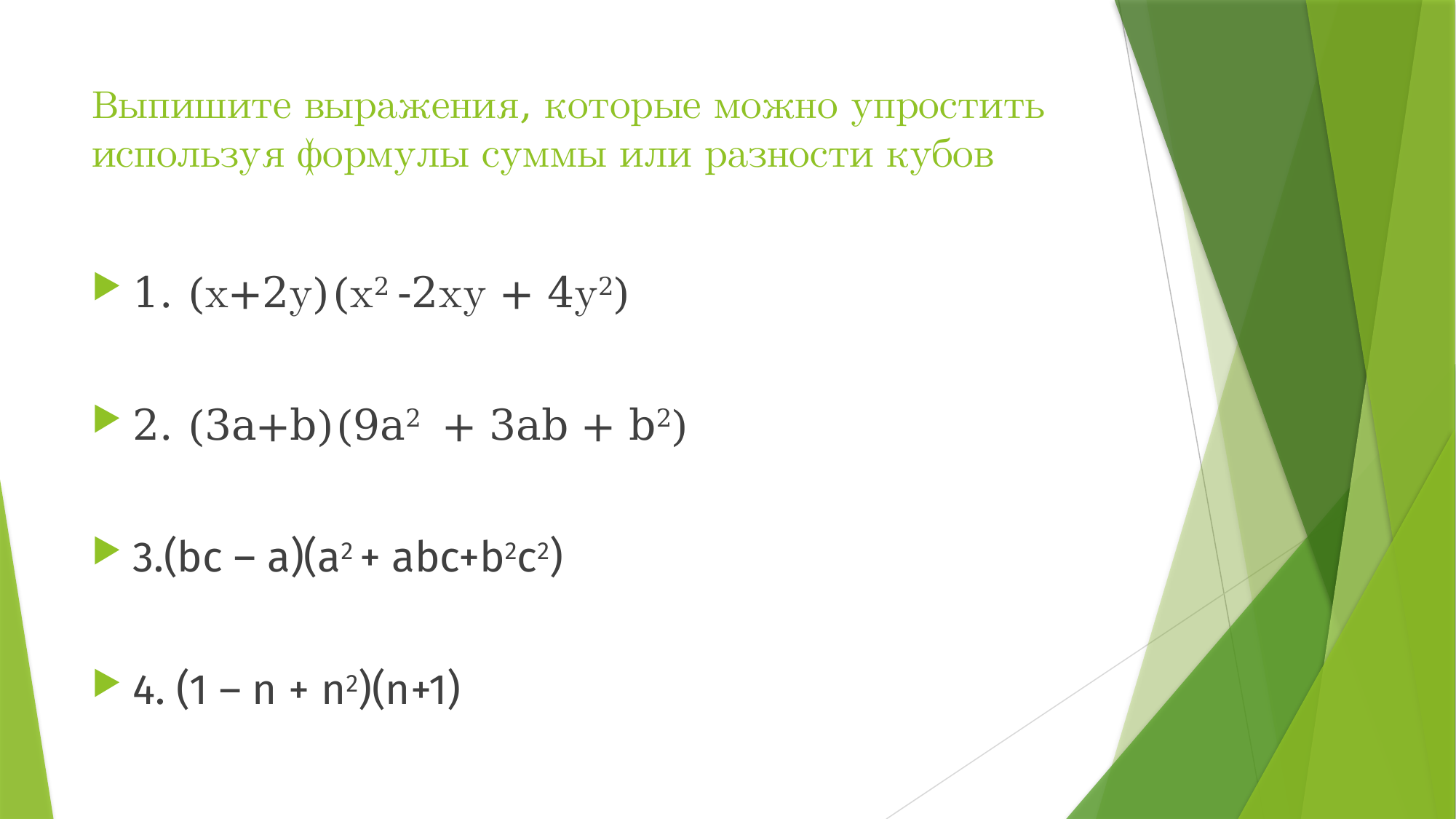

# Выпишите выражения, которые можно упростить используя формулы суммы или разности кубов
1. (х+2у)(х2 -2ху + 4у2)

2. (3a+b)(9a2  + 3ab + b2)

3.(bc – a)(a2 + abc+b2c2)

4. (1 – n + n2)(n+1)